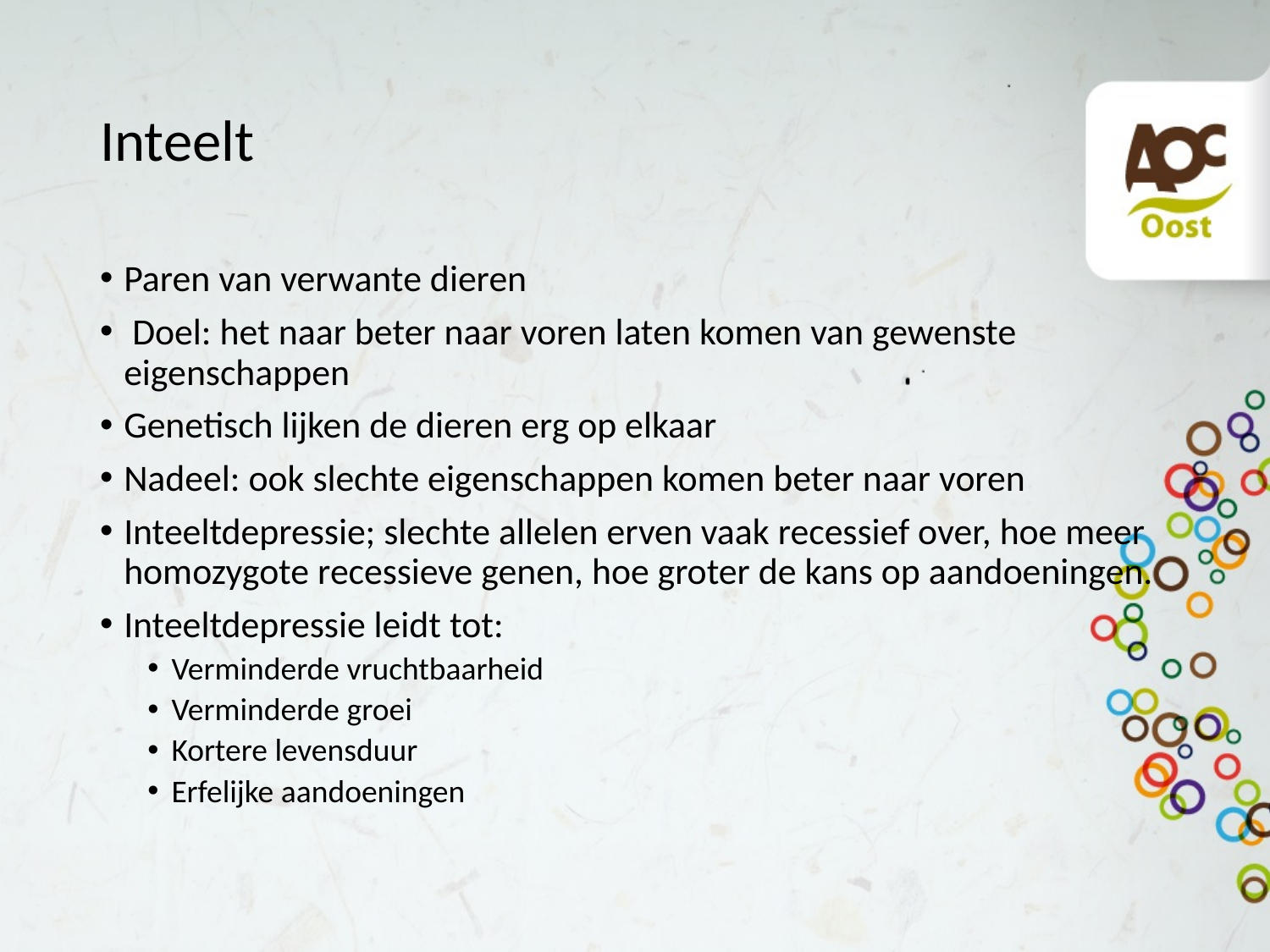

# Inteelt
Paren van verwante dieren
 Doel: het naar beter naar voren laten komen van gewenste eigenschappen
Genetisch lijken de dieren erg op elkaar
Nadeel: ook slechte eigenschappen komen beter naar voren
Inteeltdepressie; slechte allelen erven vaak recessief over, hoe meer homozygote recessieve genen, hoe groter de kans op aandoeningen.
Inteeltdepressie leidt tot:
Verminderde vruchtbaarheid
Verminderde groei
Kortere levensduur
Erfelijke aandoeningen